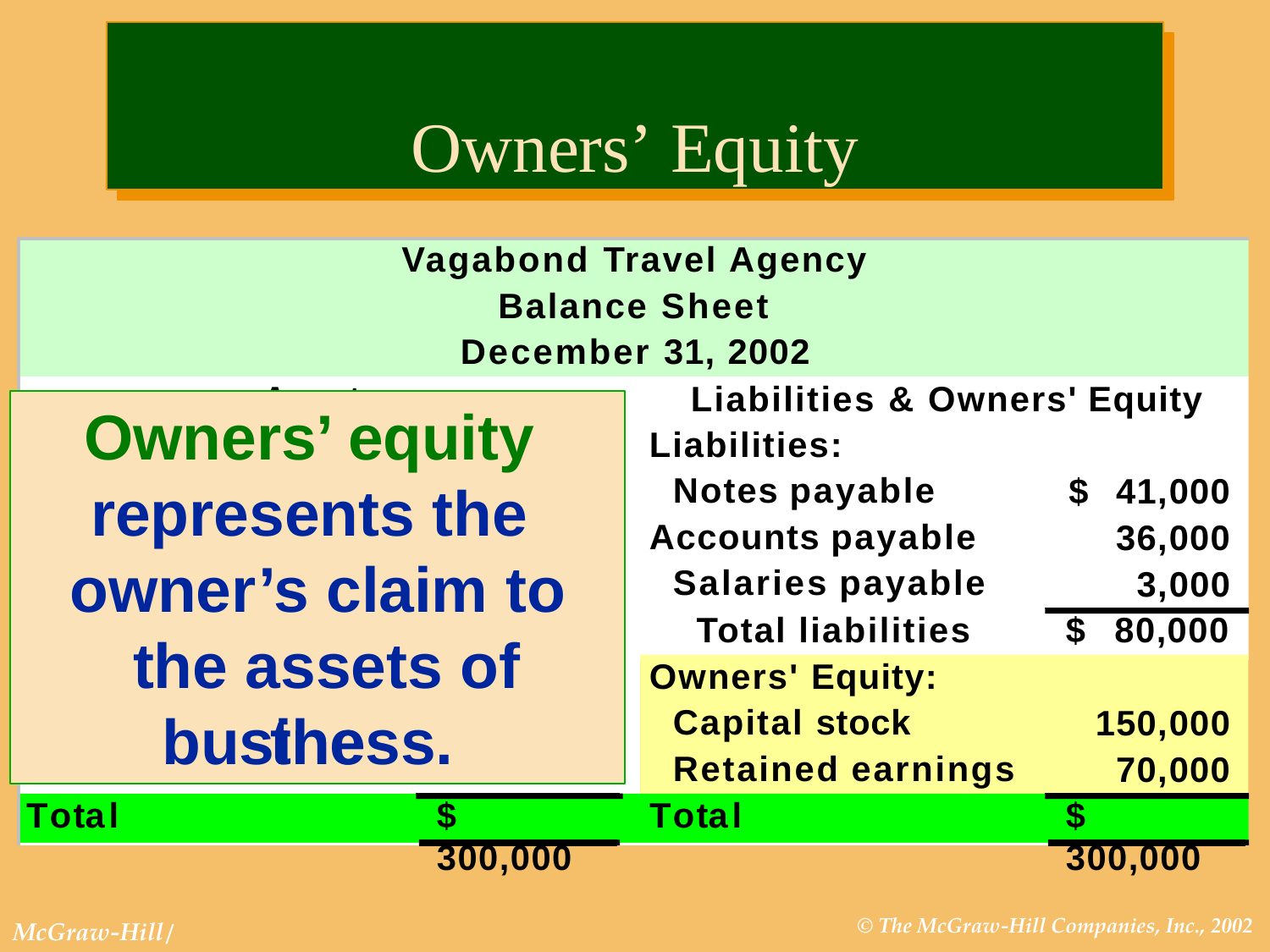

# Owners’ Equity
Vagabond Travel Agency  Balance Sheet  December 31, 2002

Liabilities & Owners' Equity
Assets
Cash	$	22,500
Notes receivable	10,000
Accounts receivable	60,500
Supplies	2,000
Land	100,000
Building	90,000
Office equipment	15,000
Owners’ equity  represents the  owner’s claim to  the assets of the
Liabilities:  Notes payable
Accounts payable  Salaries payable
$	41,000
36,000
3,000
Total liabilities
$	80,000
Owners' Equity:  Capital stock  Retained earnings
150,000
70,000
business.
Total
$ 300,000
Total
$ 300,000
© The McGraw-Hill Companies, Inc., 2002
McGraw-Hill/Irwin